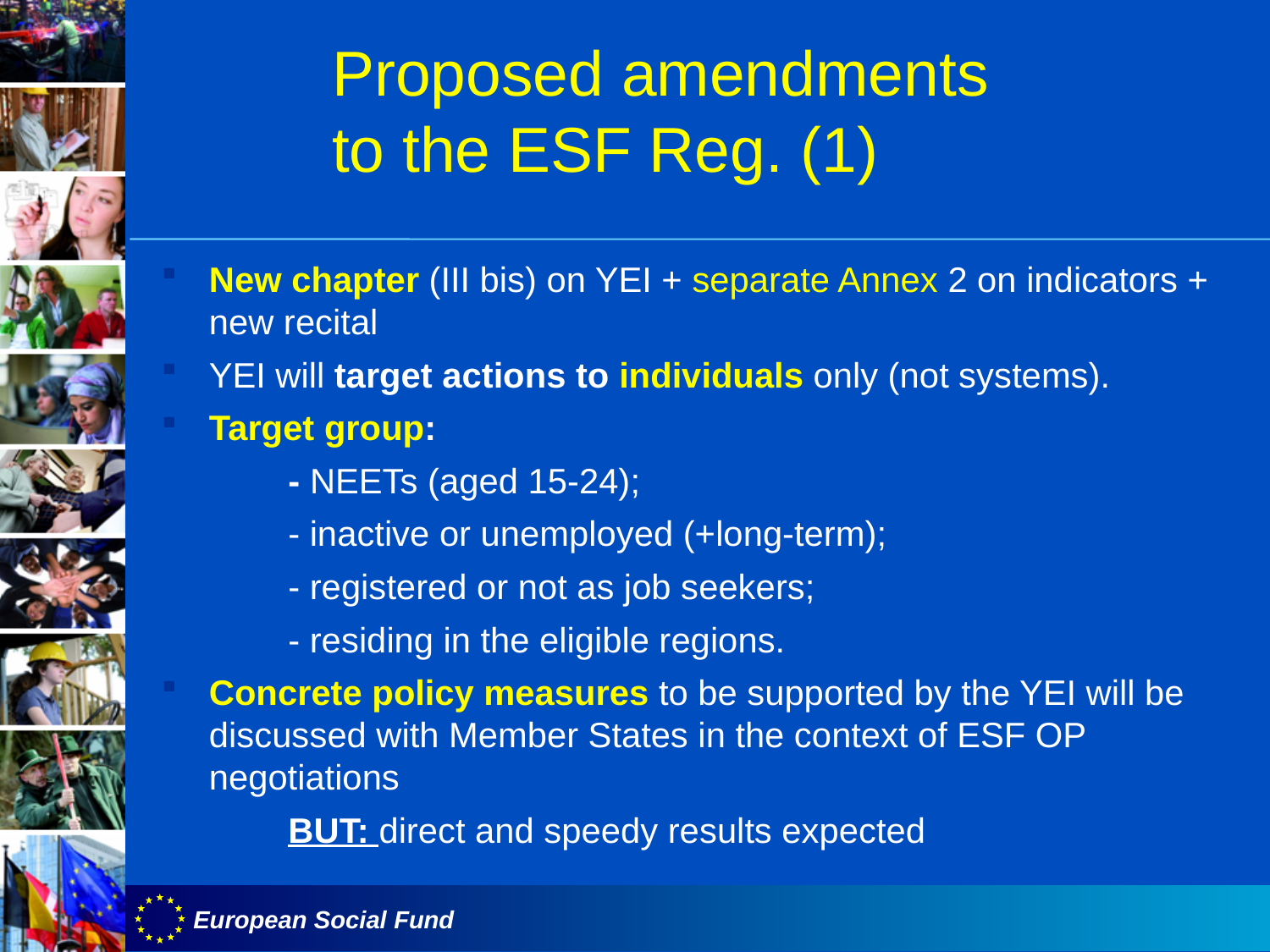

Proposed amendments
to the ESF Reg. (1)

New chapter (III bis) on YEI + separate Annex 2 on indicators + new recital
YEI will target actions to individuals only (not systems).
Target group:
	- NEETs (aged 15-24);
	- inactive or unemployed (+long-term);
	- registered or not as job seekers;
	- residing in the eligible regions.
Concrete policy measures to be supported by the YEI will be discussed with Member States in the context of ESF OP negotiations
	BUT: direct and speedy results expected